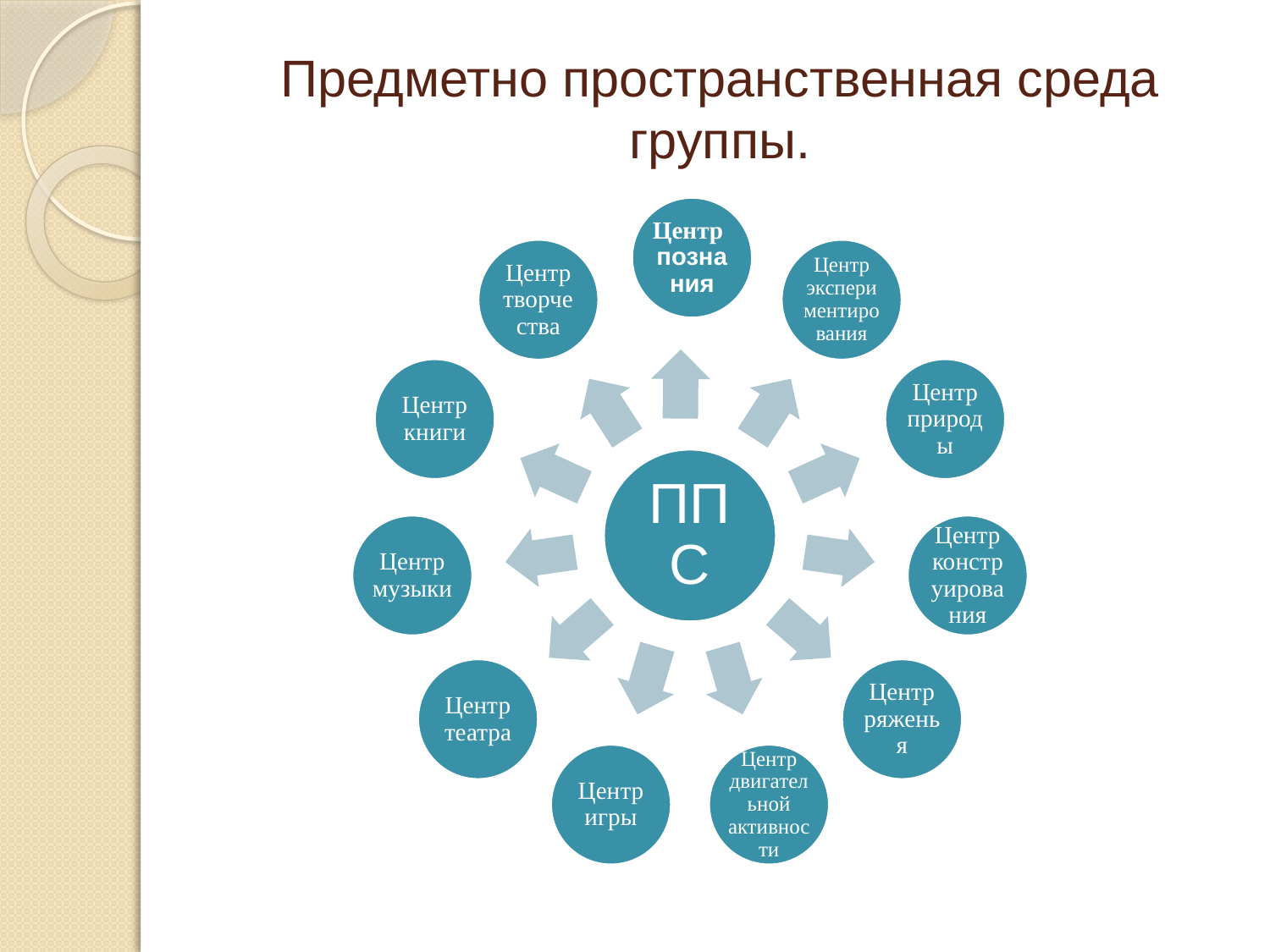

# Предметно пространственная среда группы.
ППС

Центр  познания

Центр экспериментирования

Центр природы

Центр конструирования

Центр ряженья

Центр двигательной активности

Центр игры

Центр театра

Центр музыки

Центр книги

Центр творчества